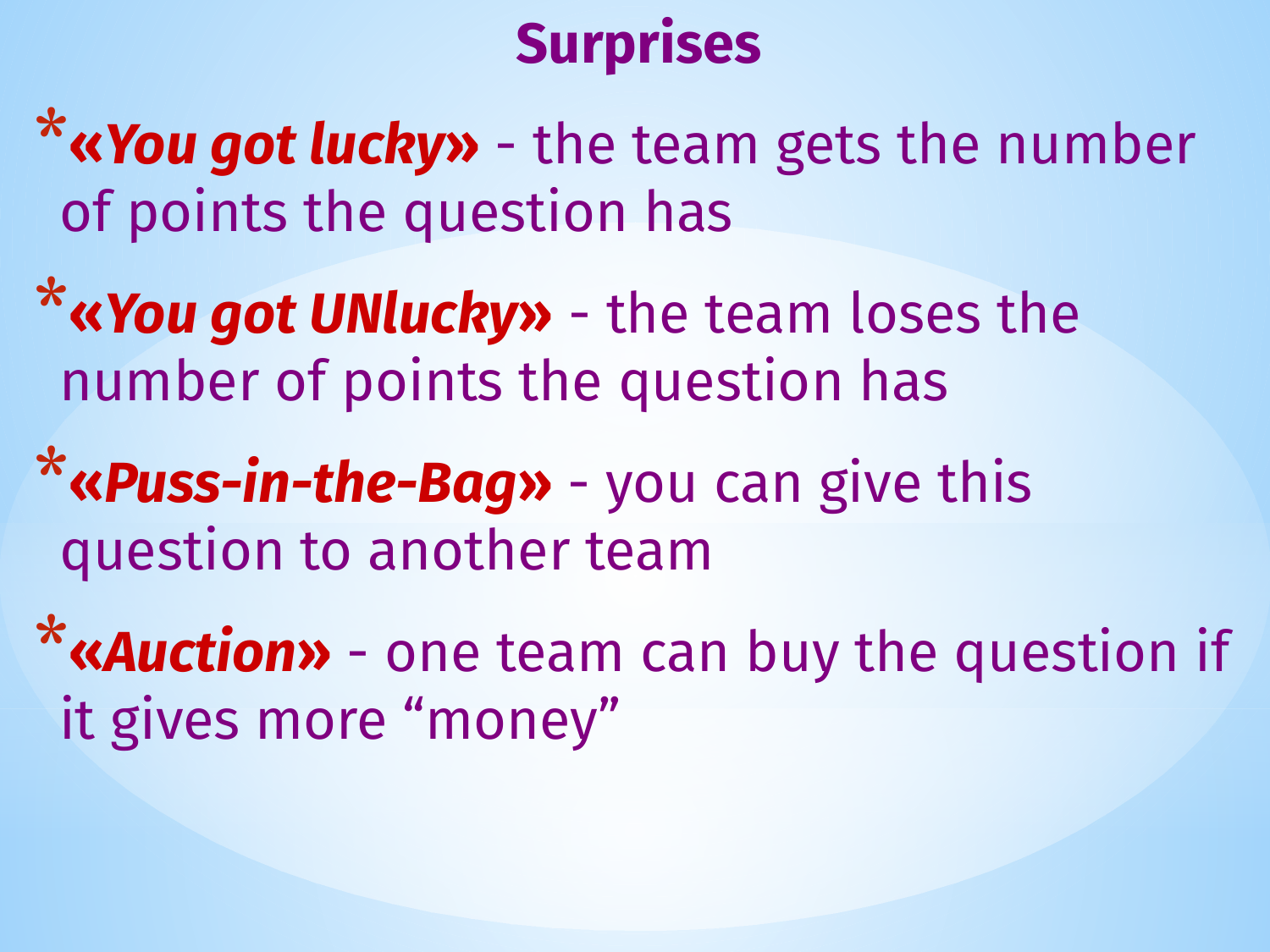

Surprises
«You got lucky» - the team gets the number of points the question has
«You got UNlucky» - the team loses the number of points the question has
«Puss-in-the-Bag» - you can give this question to another team
«Auction» - one team can buy the question if it gives more “money”